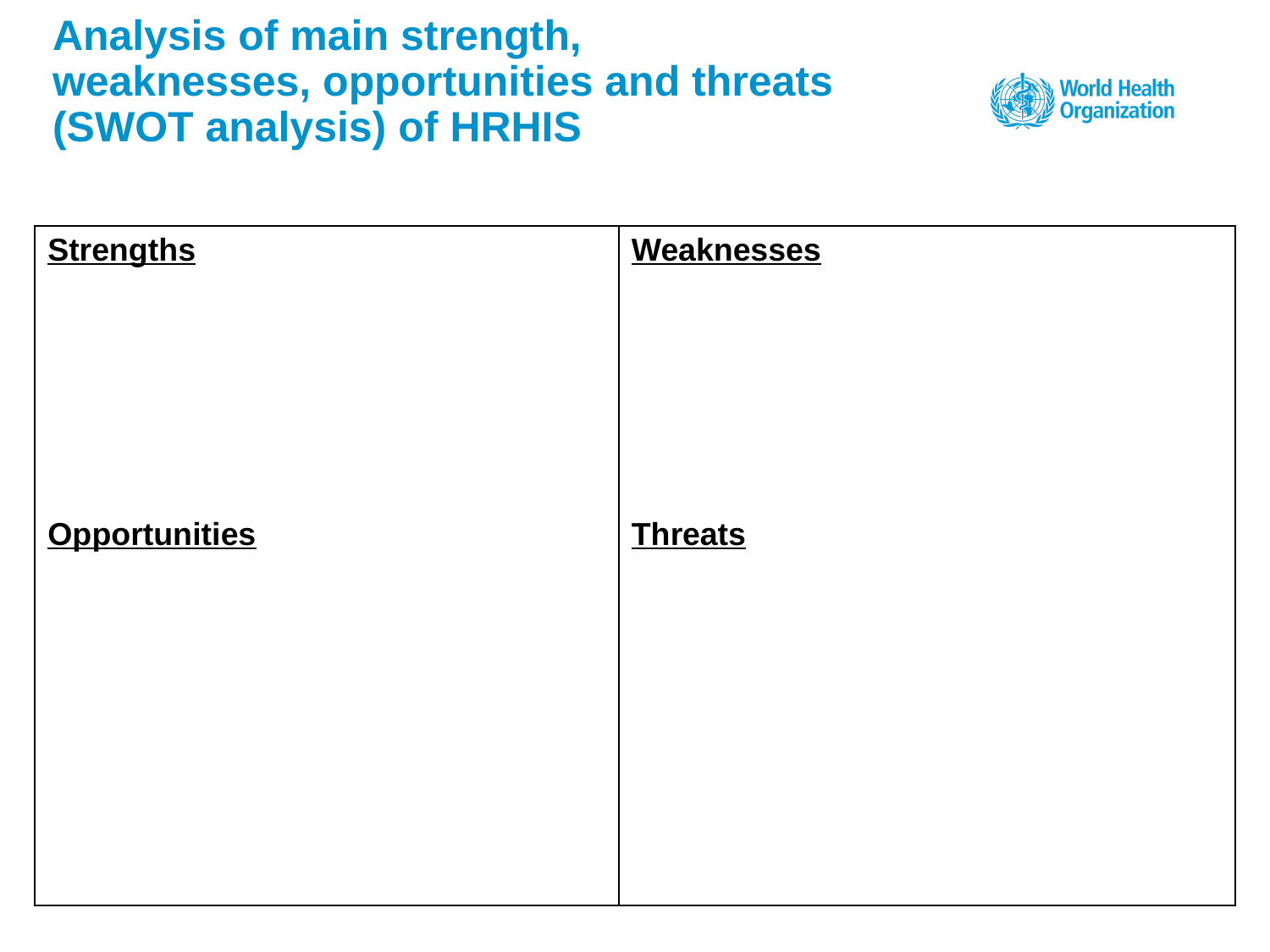

# Analysis of main strength, weaknesses, opportunities and threats (SWOT analysis) of HRHIS
| Strengths Opportunities | Weaknesses Threats |
| --- | --- |